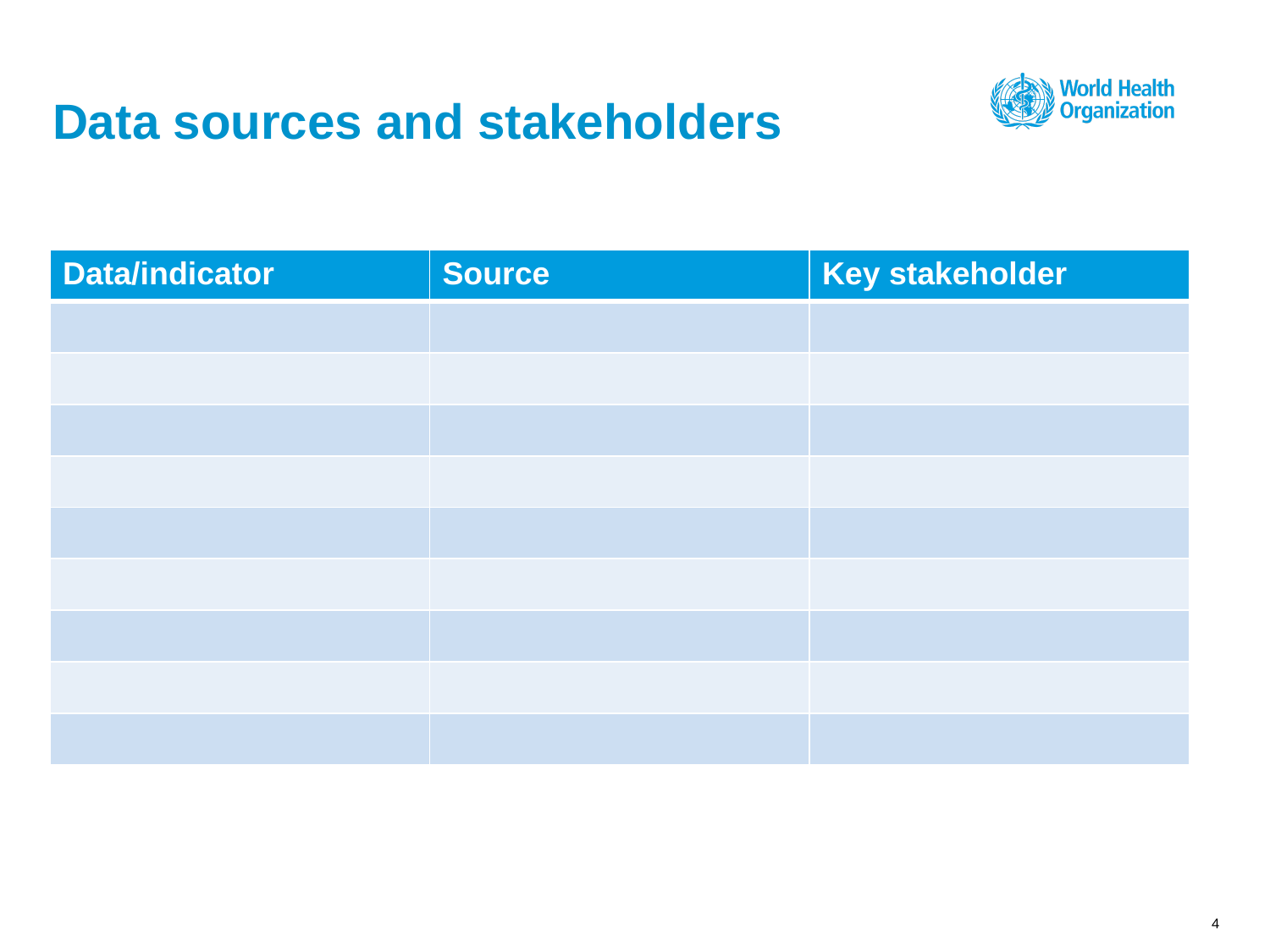

# Data sources and stakeholders

| Data/indicator | Source | Key stakeholder |
| --- | --- | --- |
|  |  |  |
|  |  |  |
|  |  |  |
|  |  |  |
|  |  |  |
|  |  |  |
|  |  |  |
|  |  |  |
|  |  |  |

4